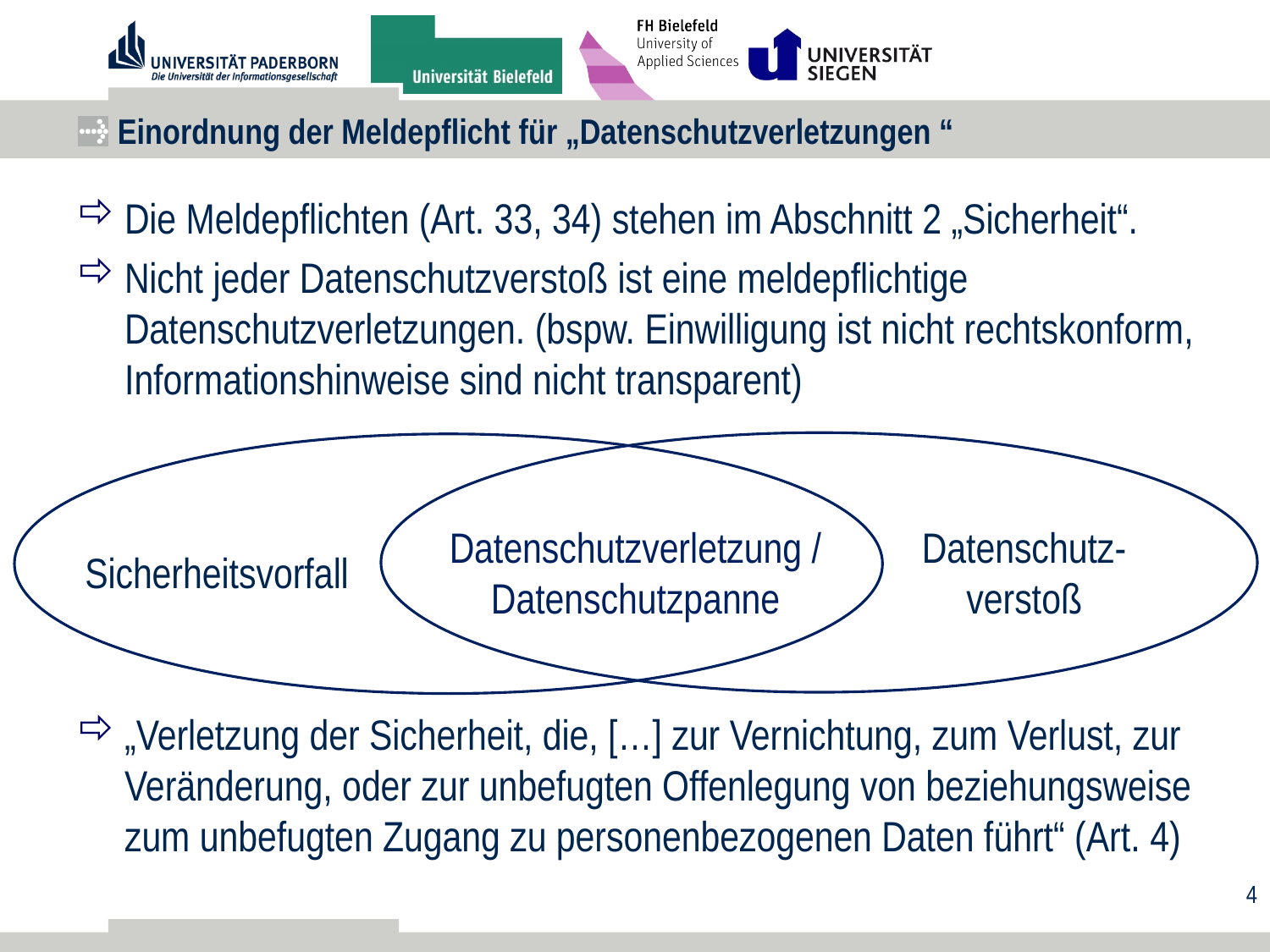

# Einordnung der Meldepflicht für „Datenschutzverletzungen “
Die Meldepflichten (Art. 33, 34) stehen im Abschnitt 2 „Sicherheit“.
Nicht jeder Datenschutzverstoß ist eine meldepflichtige Datenschutzverletzungen. (bspw. Einwilligung ist nicht rechtskonform, Informationshinweise sind nicht transparent)

„Verletzung der Sicherheit, die, […] zur Vernichtung, zum Verlust, zur Veränderung, oder zur unbefugten Offenlegung von beziehungsweise zum unbefugten Zugang zu personenbezogenen Daten führt“ (Art. 4)

Datenschutzverletzung /
Datenschutzpanne
Datenschutz-
verstoß
Sicherheitsvorfall
4